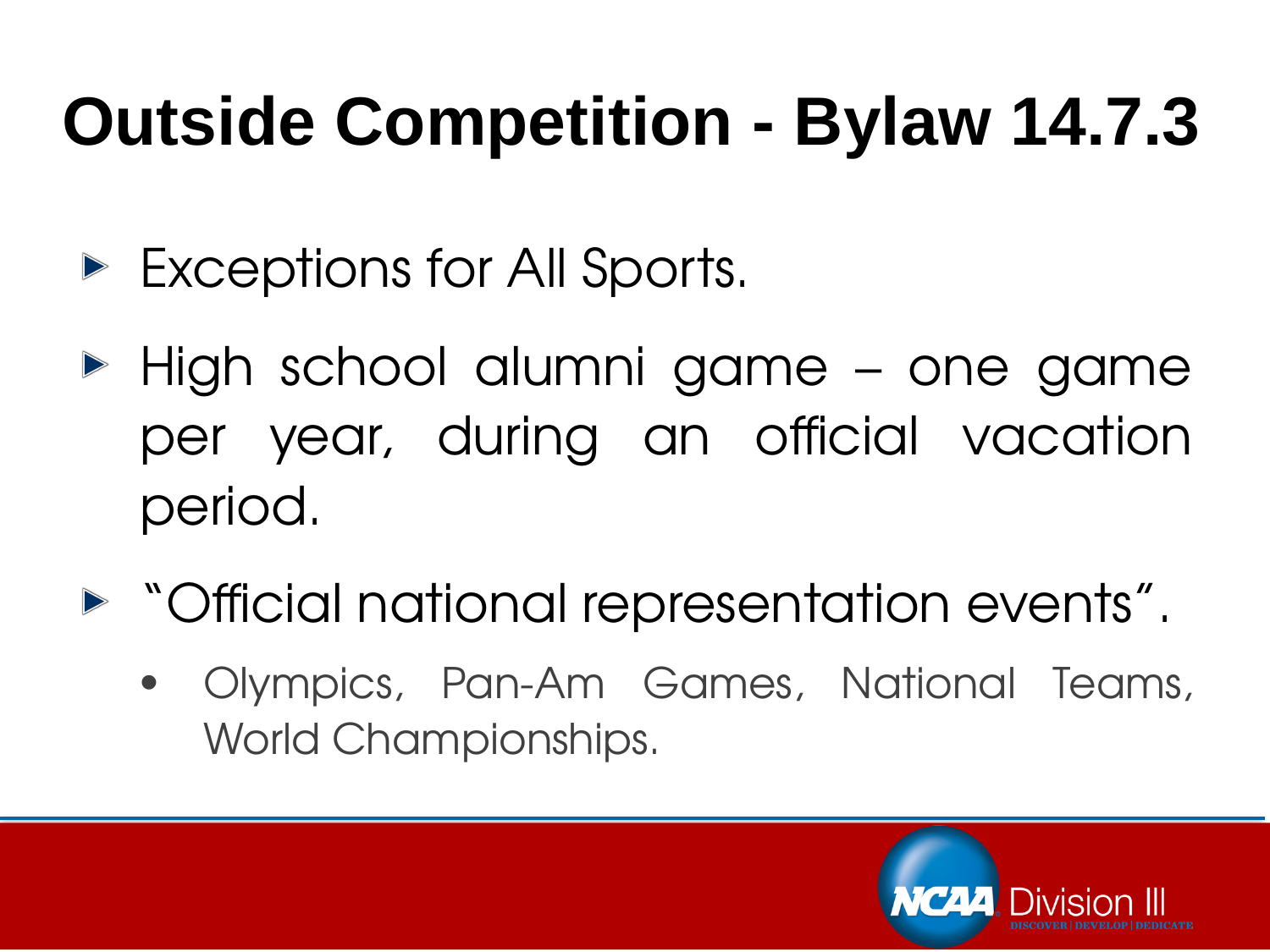

# Outside Competition - Bylaw 14.7.3
Exceptions for All Sports.

High school alumni game – one game per year, during an official vacation period.

“Official national representation events”.

Olympics, Pan-Am Games, National Teams, World Championships.